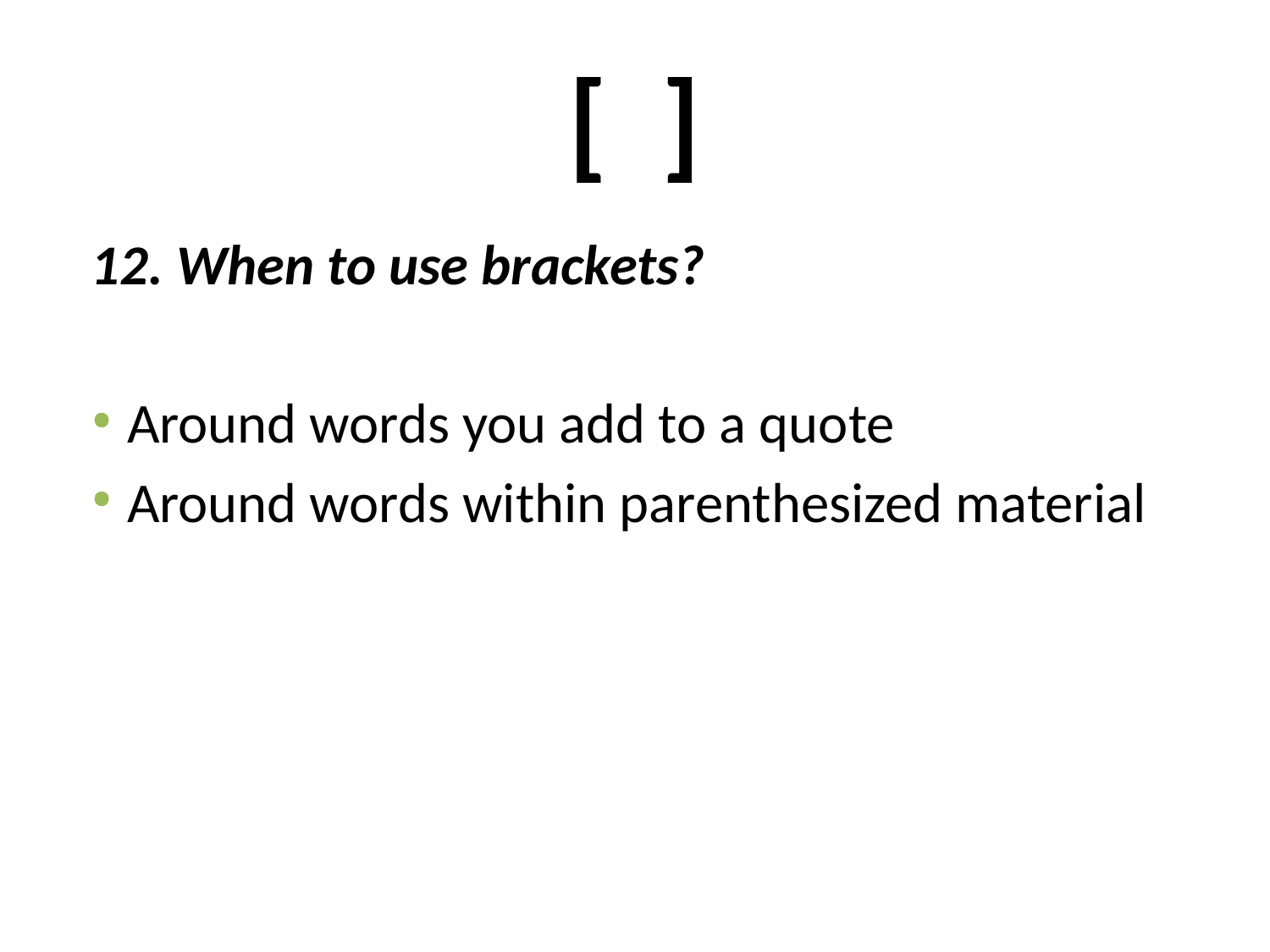

# [  ]
12. When to use brackets?

Around words you add to a quote
Around words within parenthesized material